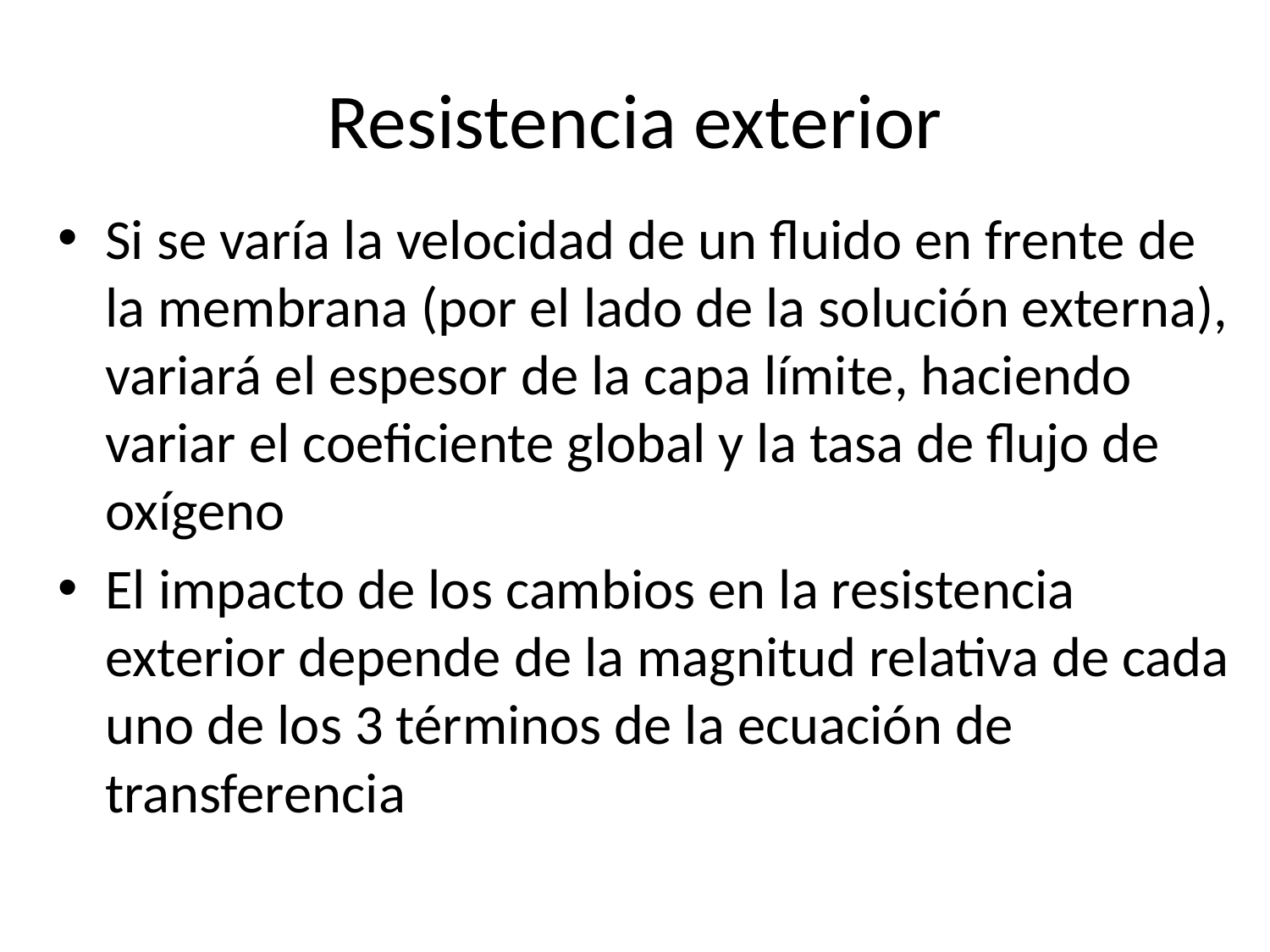

# Resistencia exterior
Si se varía la velocidad de un fluido en frente de la membrana (por el lado de la solución externa), variará el espesor de la capa límite, haciendo variar el coeficiente global y la tasa de flujo de oxígeno
El impacto de los cambios en la resistencia exterior depende de la magnitud relativa de cada uno de los 3 términos de la ecuación de transferencia